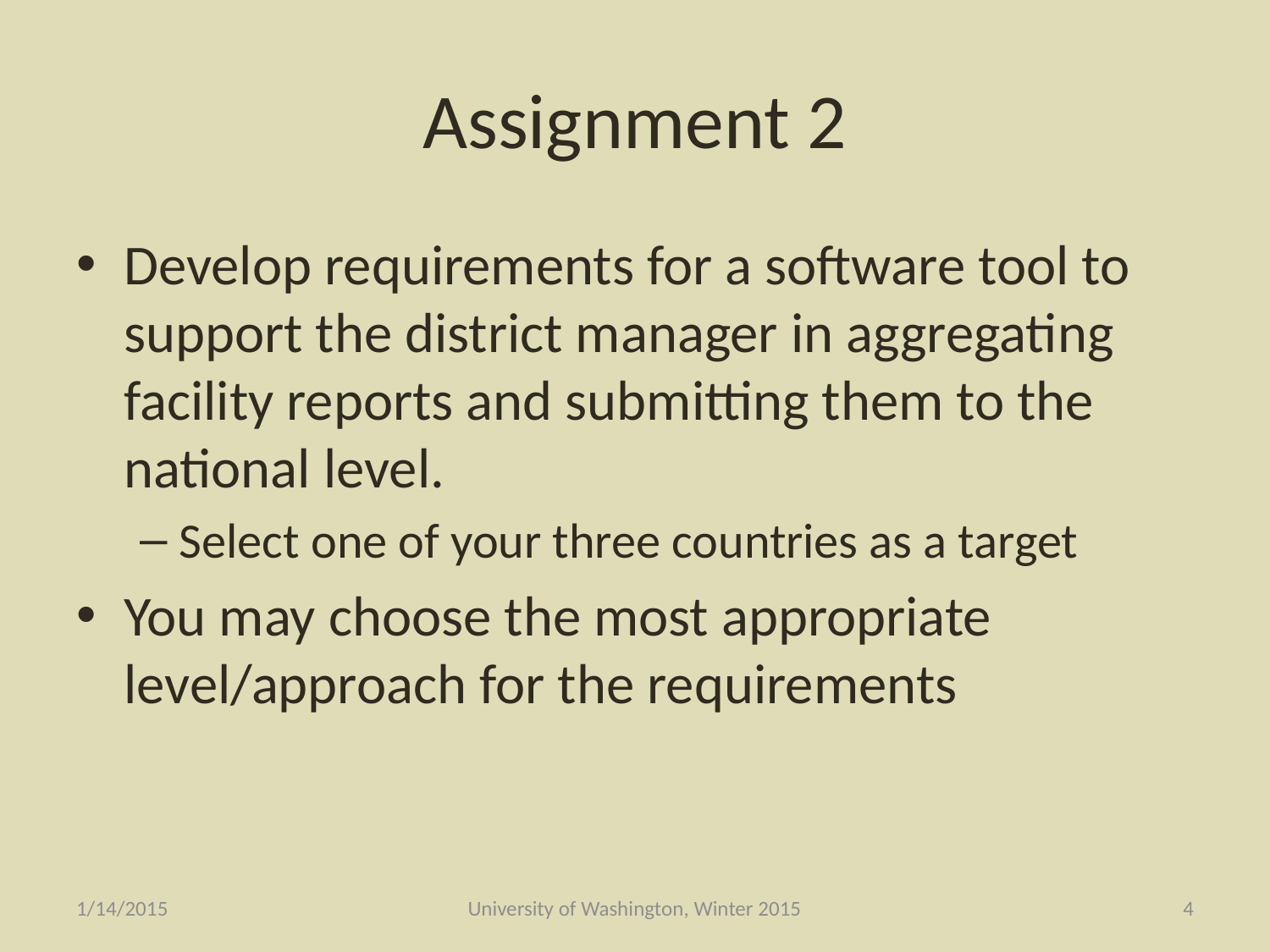

# Assignment 2
Develop requirements for a software tool to support the district manager in aggregating facility reports and submitting them to the national level.
Select one of your three countries as a target
You may choose the most appropriate level/approach for the requirements

1/14/2015
University of Washington, Winter 2015
4